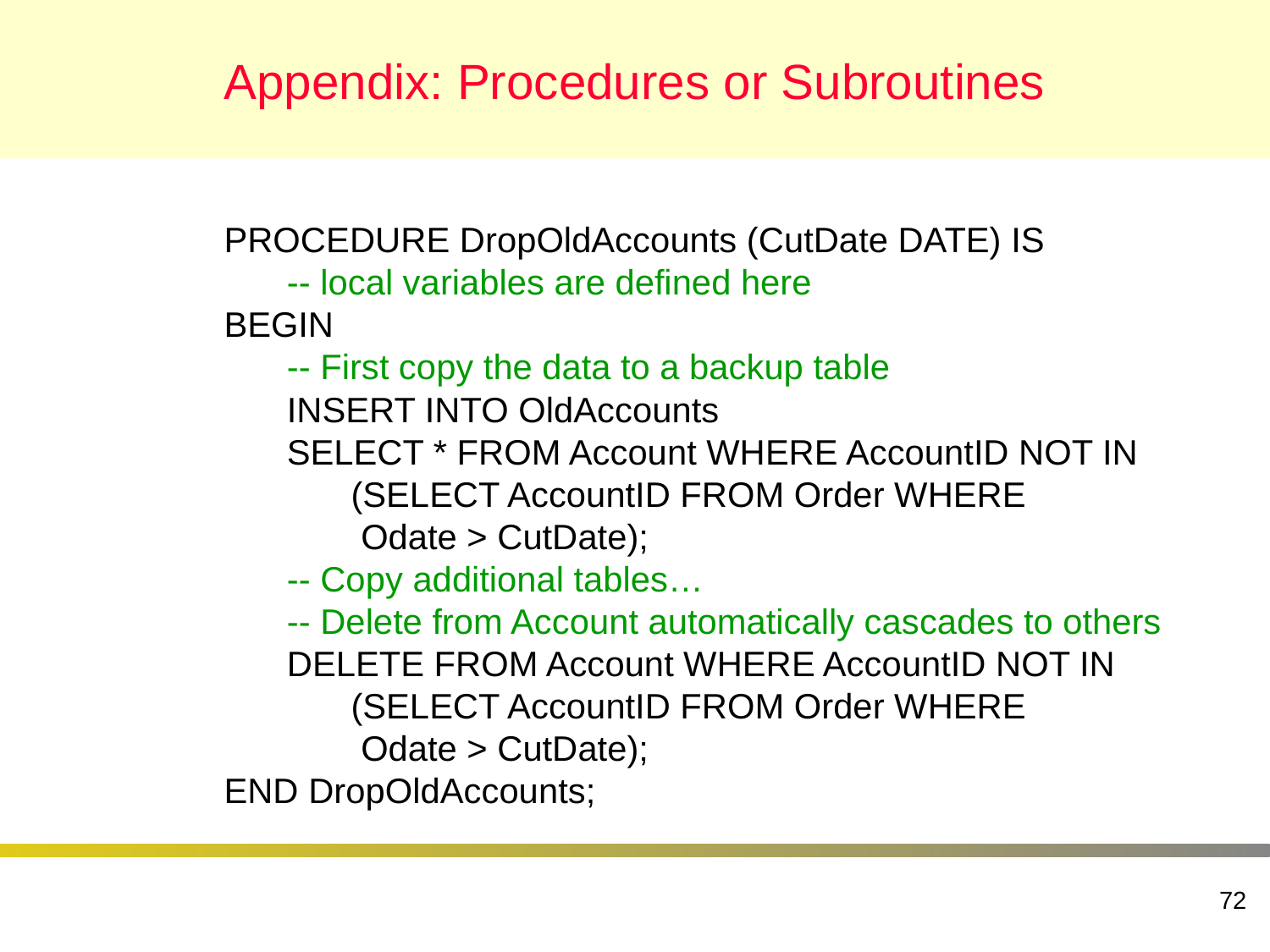

# Appendix: Procedures or Subroutines
PROCEDURE DropOldAccounts (CutDate DATE) IS
	-- local variables are defined here
BEGIN
	-- First copy the data to a backup table
	INSERT INTO OldAccounts
	SELECT * FROM Account WHERE AccountID NOT IN
		(SELECT AccountID FROM Order WHERE
		 Odate > CutDate);
	-- Copy additional tables…
	-- Delete from Account automatically cascades to others
	DELETE FROM Account WHERE AccountID NOT IN
		(SELECT AccountID FROM Order WHERE
		 Odate > CutDate);
END DropOldAccounts;
72